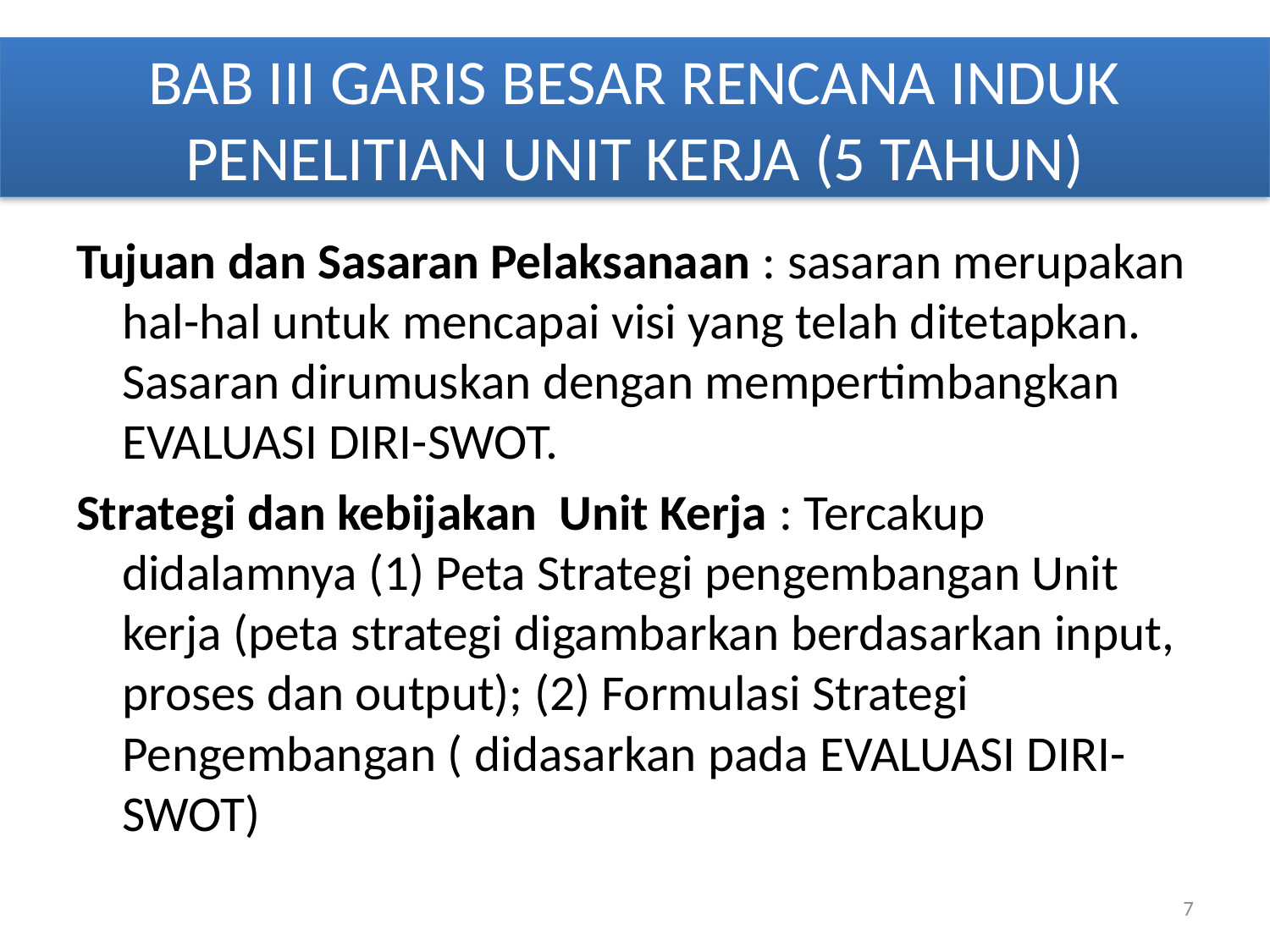

# BAB III GARIS BESAR RENCANA INDUK PENELITIAN UNIT KERJA (5 TAHUN)
Tujuan dan Sasaran Pelaksanaan : sasaran merupakan hal-hal untuk mencapai visi yang telah ditetapkan. Sasaran dirumuskan dengan mempertimbangkan EVALUASI DIRI-SWOT.
Strategi dan kebijakan  Unit Kerja : Tercakup didalamnya (1) Peta Strategi pengembangan Unit kerja (peta strategi digambarkan berdasarkan input, proses dan output); (2) Formulasi Strategi Pengembangan ( didasarkan pada EVALUASI DIRI- SWOT)
7